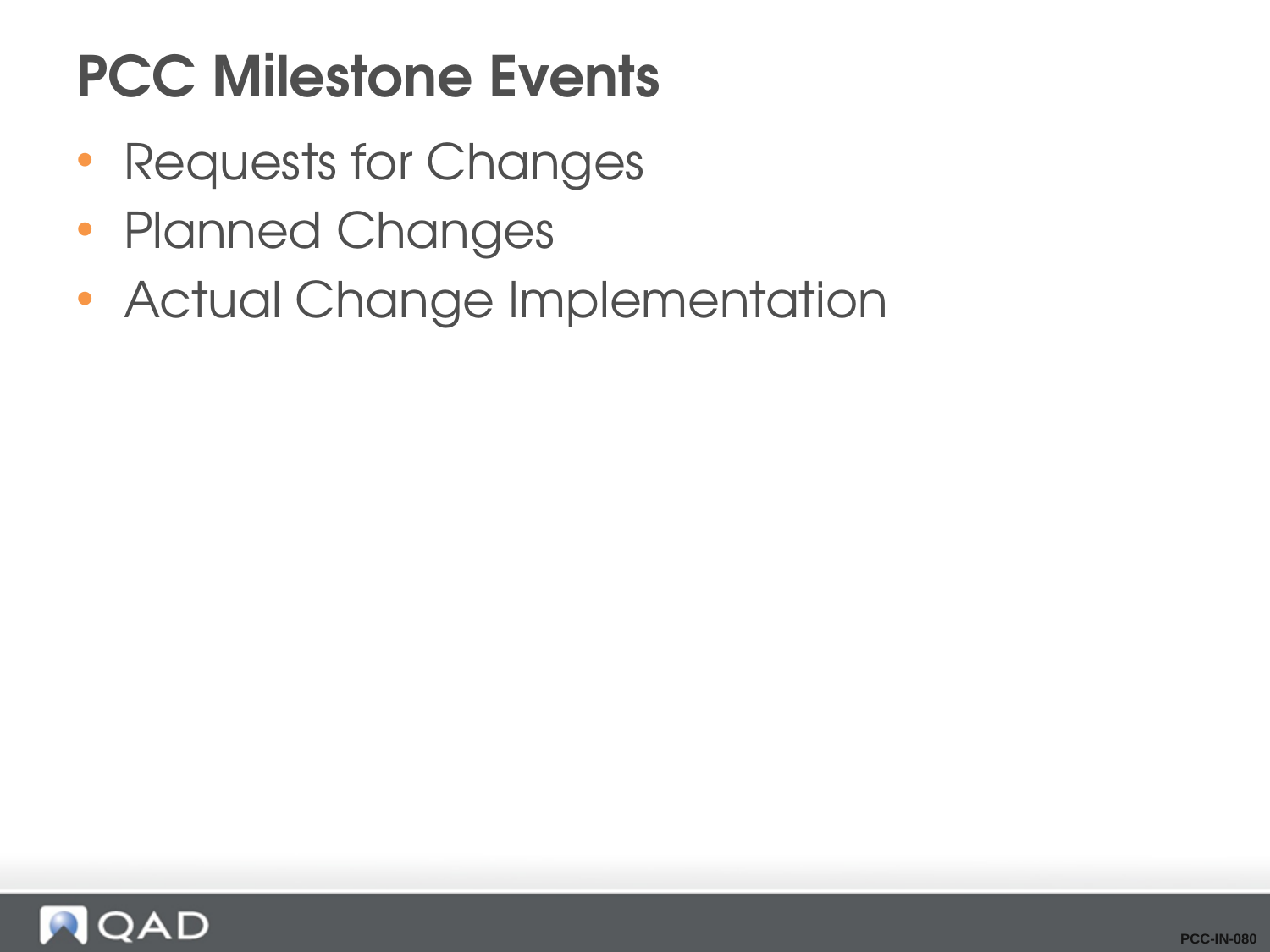

# PCC Milestone Events
Requests for Changes
Planned Changes
Actual Change Implementation

PCC-IN-080